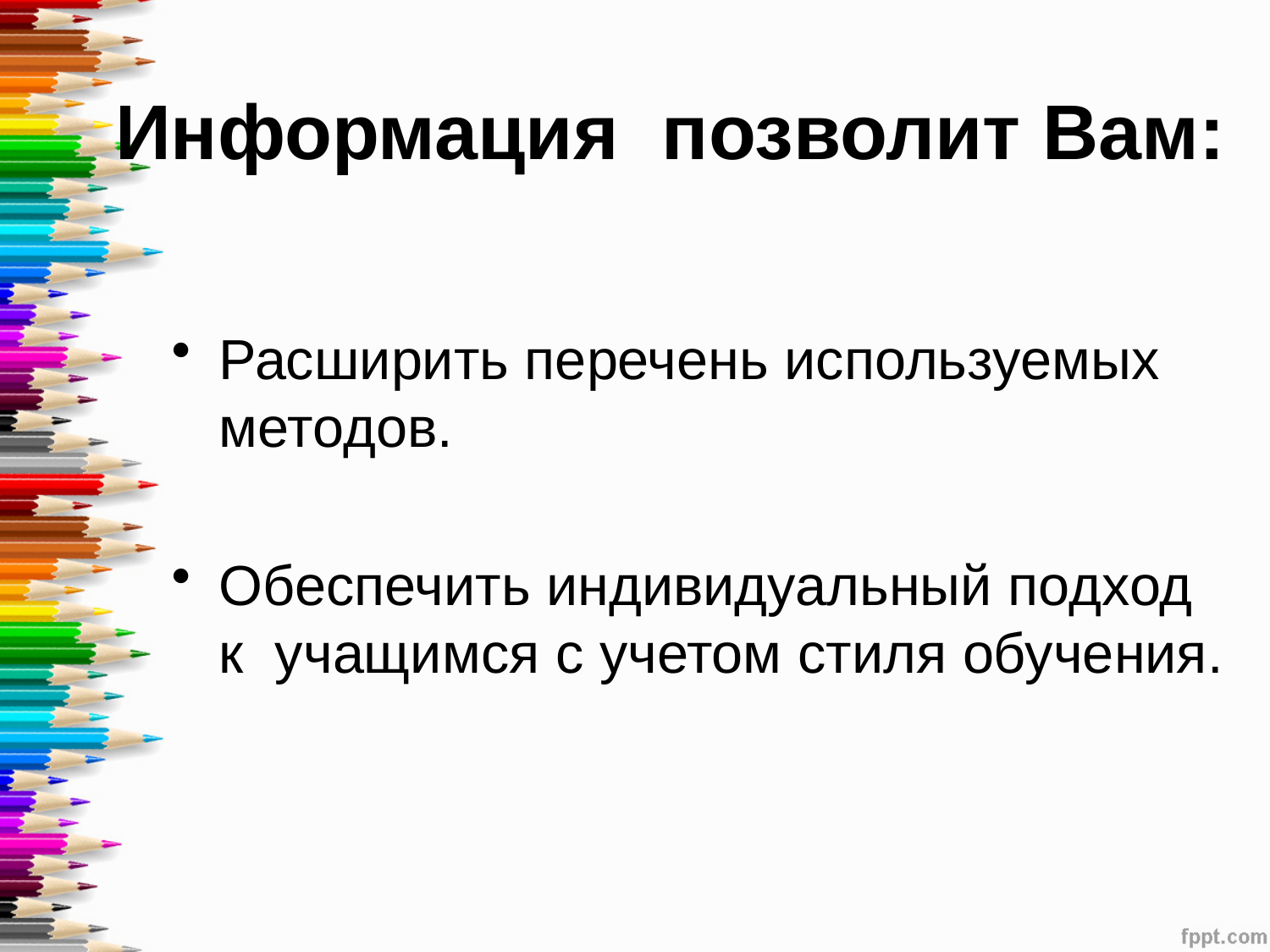

# Информация  позволит Вам:

Расширить перечень используемых методов.

Обеспечить индивидуальный подход  к  учащимся с учетом стиля обучения.